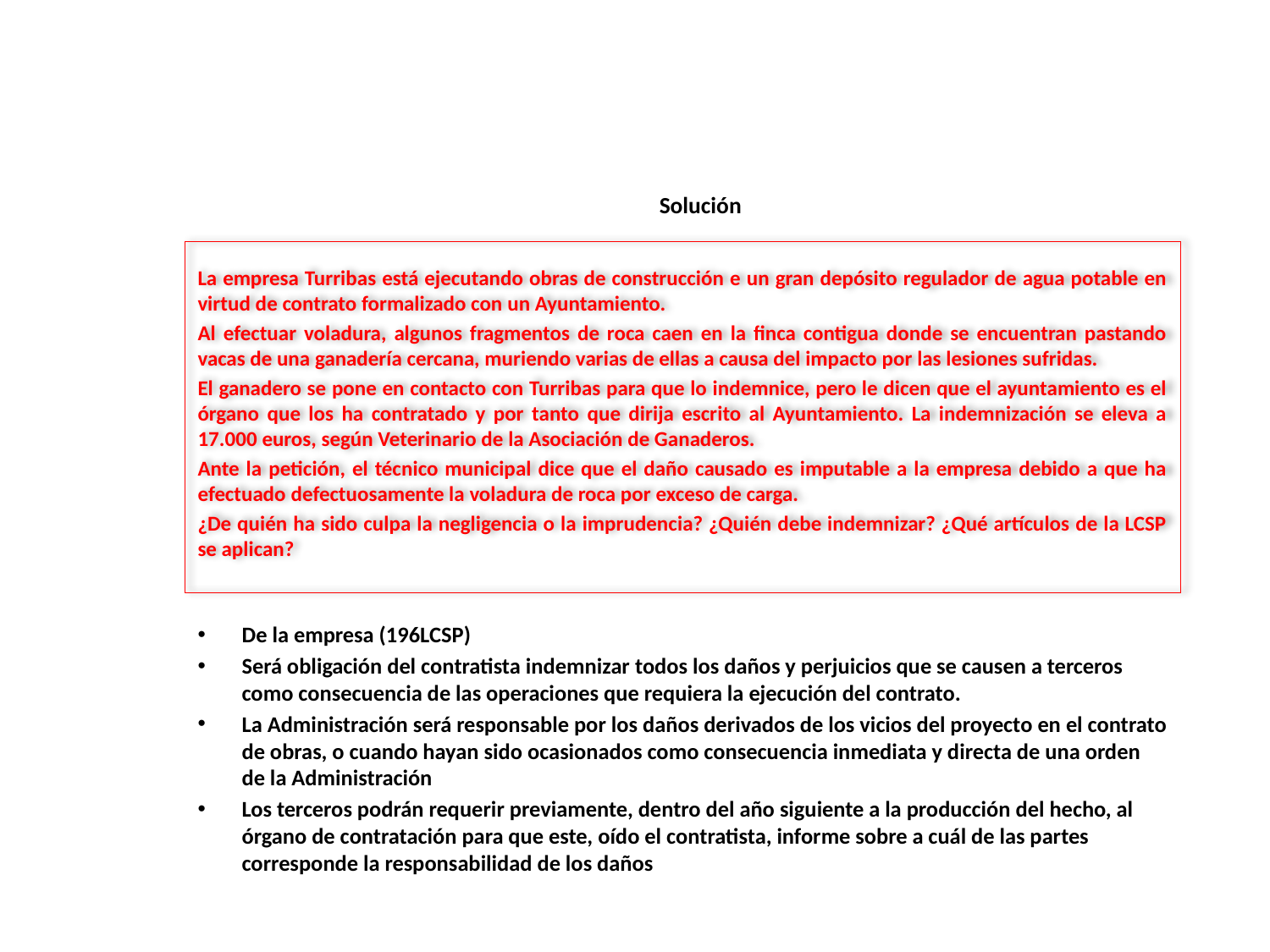

# Solución
La empresa Turribas está ejecutando obras de construcción e un gran depósito regulador de agua potable en virtud de contrato formalizado con un Ayuntamiento.
Al efectuar voladura, algunos fragmentos de roca caen en la finca contigua donde se encuentran pastando vacas de una ganadería cercana, muriendo varias de ellas a causa del impacto por las lesiones sufridas.
El ganadero se pone en contacto con Turribas para que lo indemnice, pero le dicen que el ayuntamiento es el órgano que los ha contratado y por tanto que dirija escrito al Ayuntamiento. La indemnización se eleva a 17.000 euros, según Veterinario de la Asociación de Ganaderos.
Ante la petición, el técnico municipal dice que el daño causado es imputable a la empresa debido a que ha efectuado defectuosamente la voladura de roca por exceso de carga.
¿De quién ha sido culpa la negligencia o la imprudencia? ¿Quién debe indemnizar? ¿Qué artículos de la LCSP se aplican?

De la empresa (196LCSP)
Será obligación del contratista indemnizar todos los daños y perjuicios que se causen a terceros como consecuencia de las operaciones que requiera la ejecución del contrato.
La Administración será responsable por los daños derivados de los vicios del proyecto en el contrato de obras, o cuando hayan sido ocasionados como consecuencia inmediata y directa de una orden de la Administración
Los terceros podrán requerir previamente, dentro del año siguiente a la producción del hecho, al órgano de contratación para que este, oído el contratista, informe sobre a cuál de las partes corresponde la responsabilidad de los daños